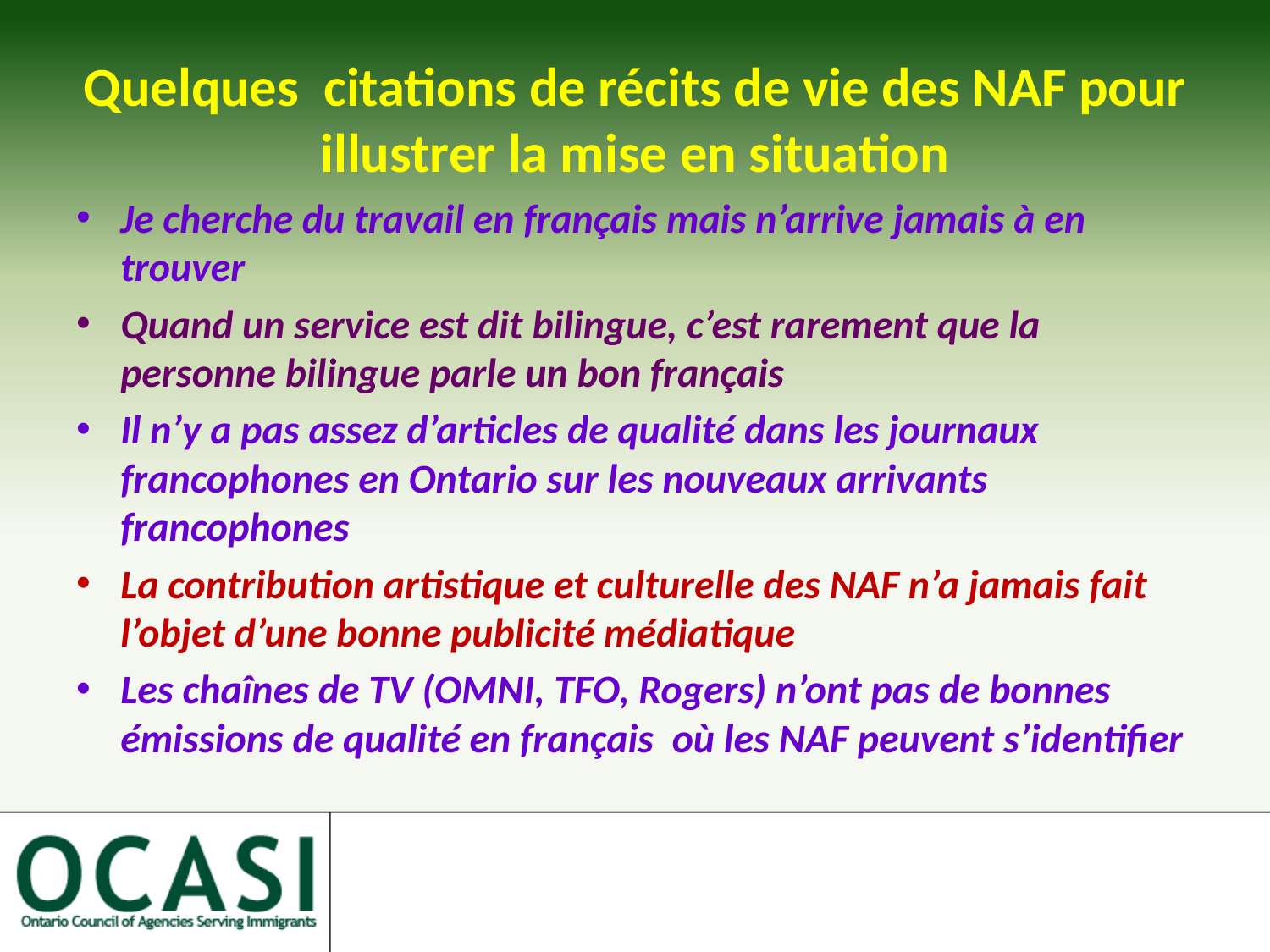

# Quelques  citations de récits de vie des NAF pour illustrer la mise en situation
Je cherche du travail en français mais n’arrive jamais à en trouver
Quand un service est dit bilingue, c’est rarement que la personne bilingue parle un bon français
Il n’y a pas assez d’articles de qualité dans les journaux francophones en Ontario sur les nouveaux arrivants francophones
La contribution artistique et culturelle des NAF n’a jamais fait l’objet d’une bonne publicité médiatique
Les chaînes de TV (OMNI, TFO, Rogers) n’ont pas de bonnes émissions de qualité en français  où les NAF peuvent s’identifier